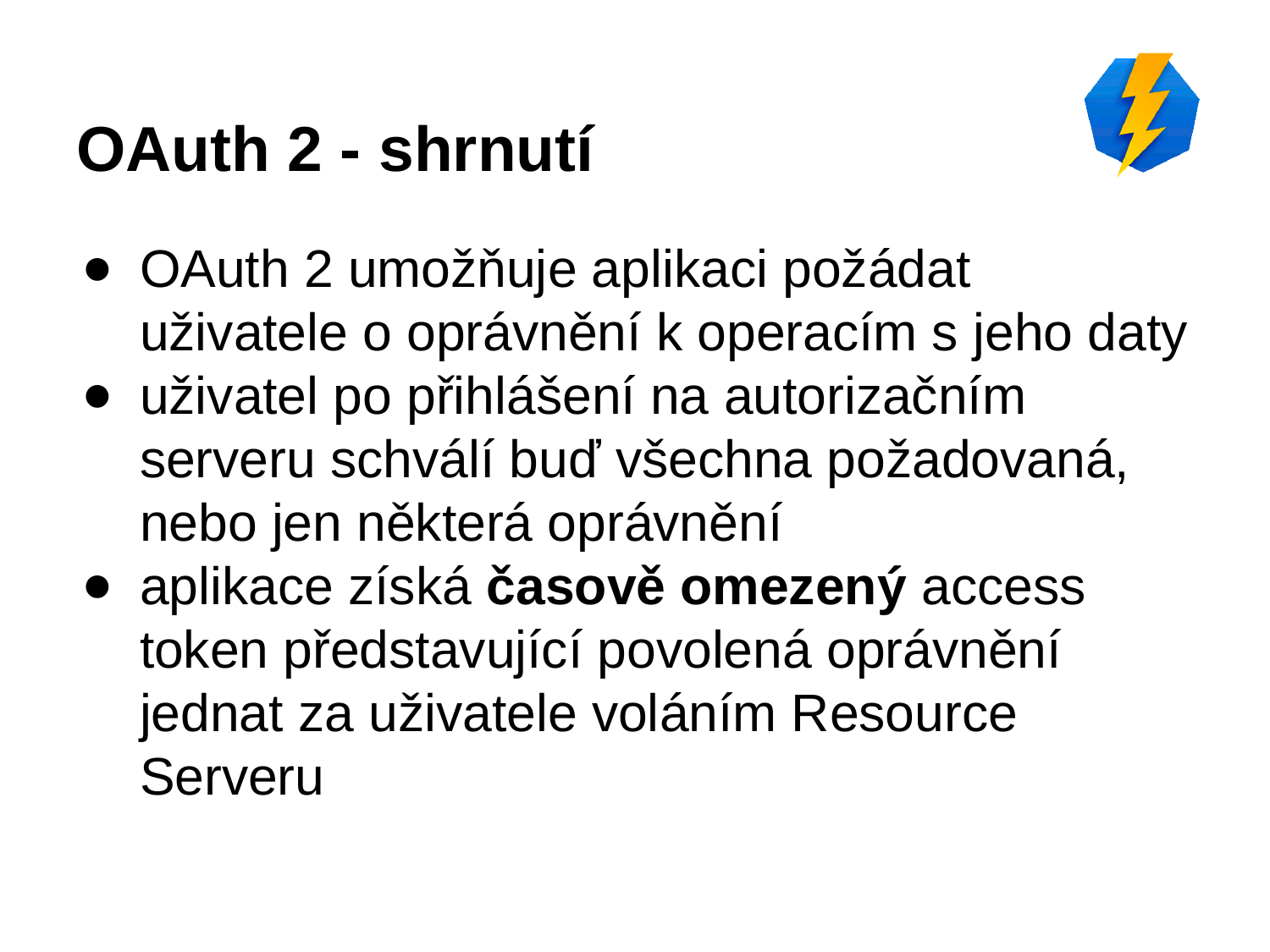

# OAuth 2 - shrnutí
OAuth 2 umožňuje aplikaci požádat uživatele o oprávnění k operacím s jeho daty
uživatel po přihlášení na autorizačním serveru schválí buď všechna požadovaná, nebo jen některá oprávnění
aplikace získá časově omezený access token představující povolená oprávnění jednat za uživatele voláním Resource Serveru